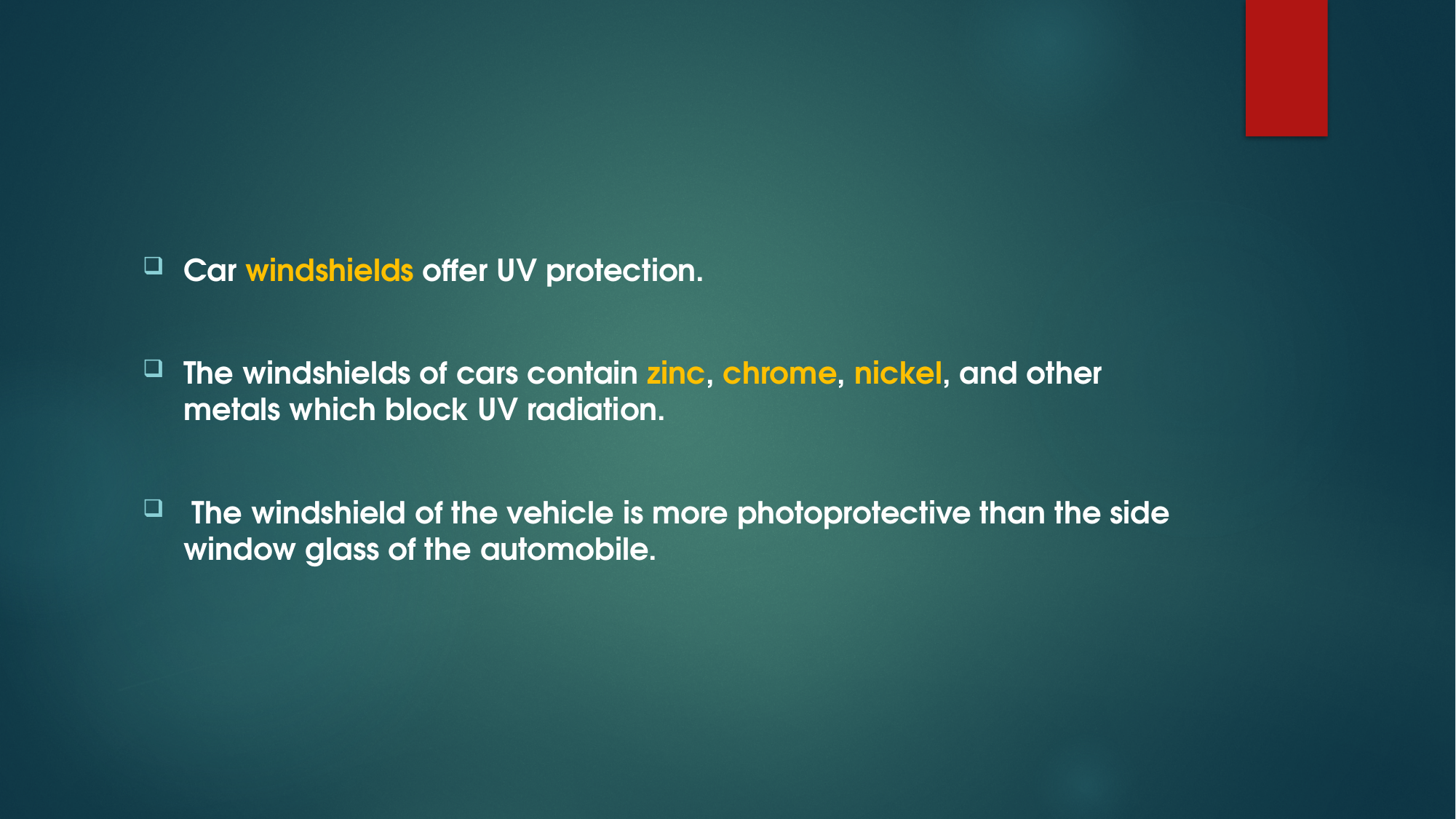

#
Car windshields offer UV protection.

The windshields of cars contain zinc, chrome, nickel, and other metals which block UV radiation.

 The windshield of the vehicle is more photoprotective than the side window glass of the automobile.